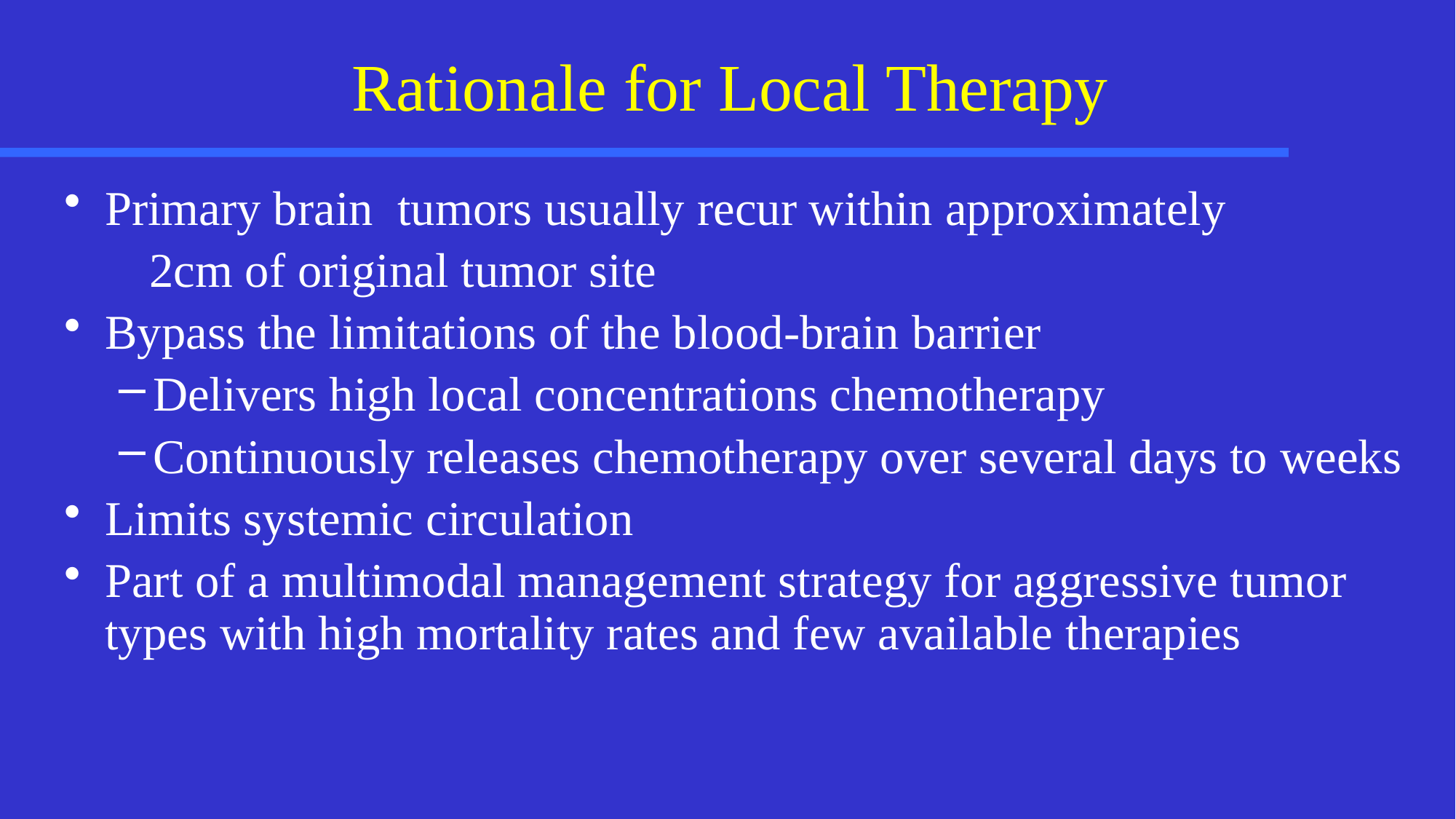

# Rationale for Local Therapy

Primary brain  tumors usually recur within approximately
       2cm of original tumor site
Bypass the limitations of the blood-brain barrier
Delivers high local concentrations chemotherapy
Continuously releases chemotherapy over several days to weeks
Limits systemic circulation
Part of a multimodal management strategy for aggressive tumor types with high mortality rates and few available therapies